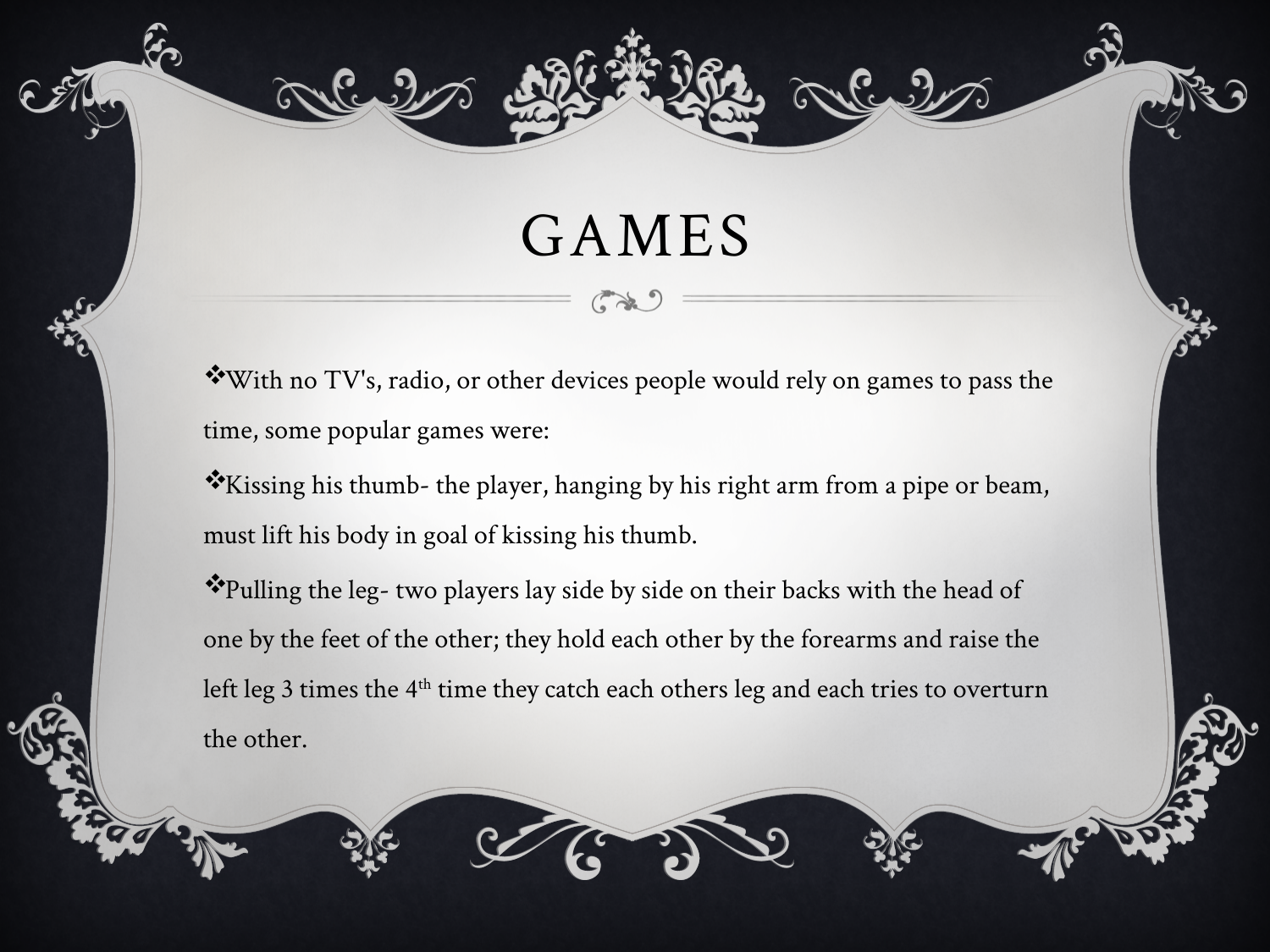

# games
With no TV's, radio, or other devices people would rely on games to pass the time, some popular games were:
Kissing his thumb- the player, hanging by his right arm from a pipe or beam, must lift his body in goal of kissing his thumb.
Pulling the leg- two players lay side by side on their backs with the head of one by the feet of the other; they hold each other by the forearms and raise the left leg 3 times the 4th time they catch each others leg and each tries to overturn the other.